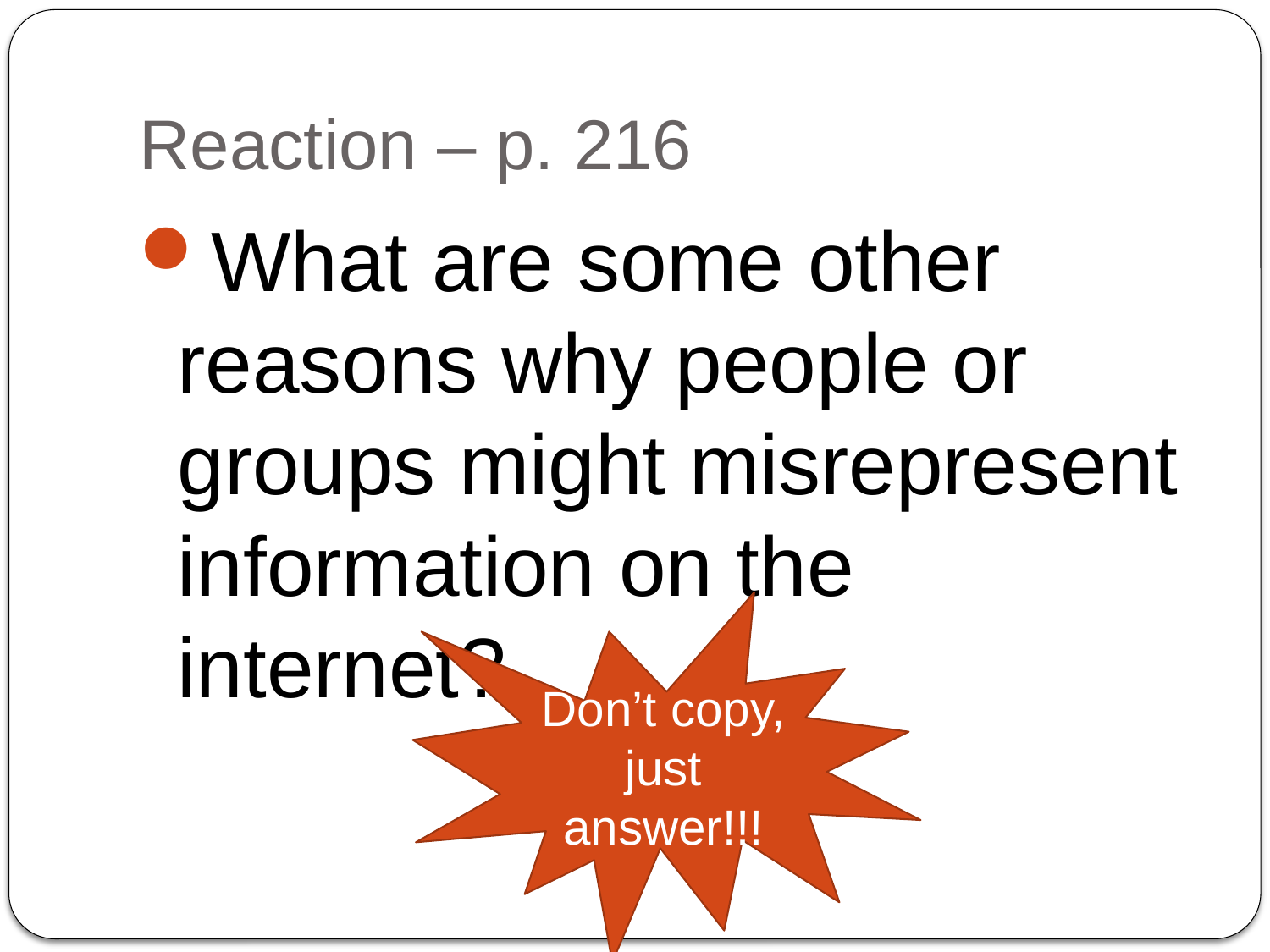

# Reaction – p. 216
What are some other reasons why people or groups might misrepresent information on the internet?
Don’t copy, just answer!!!